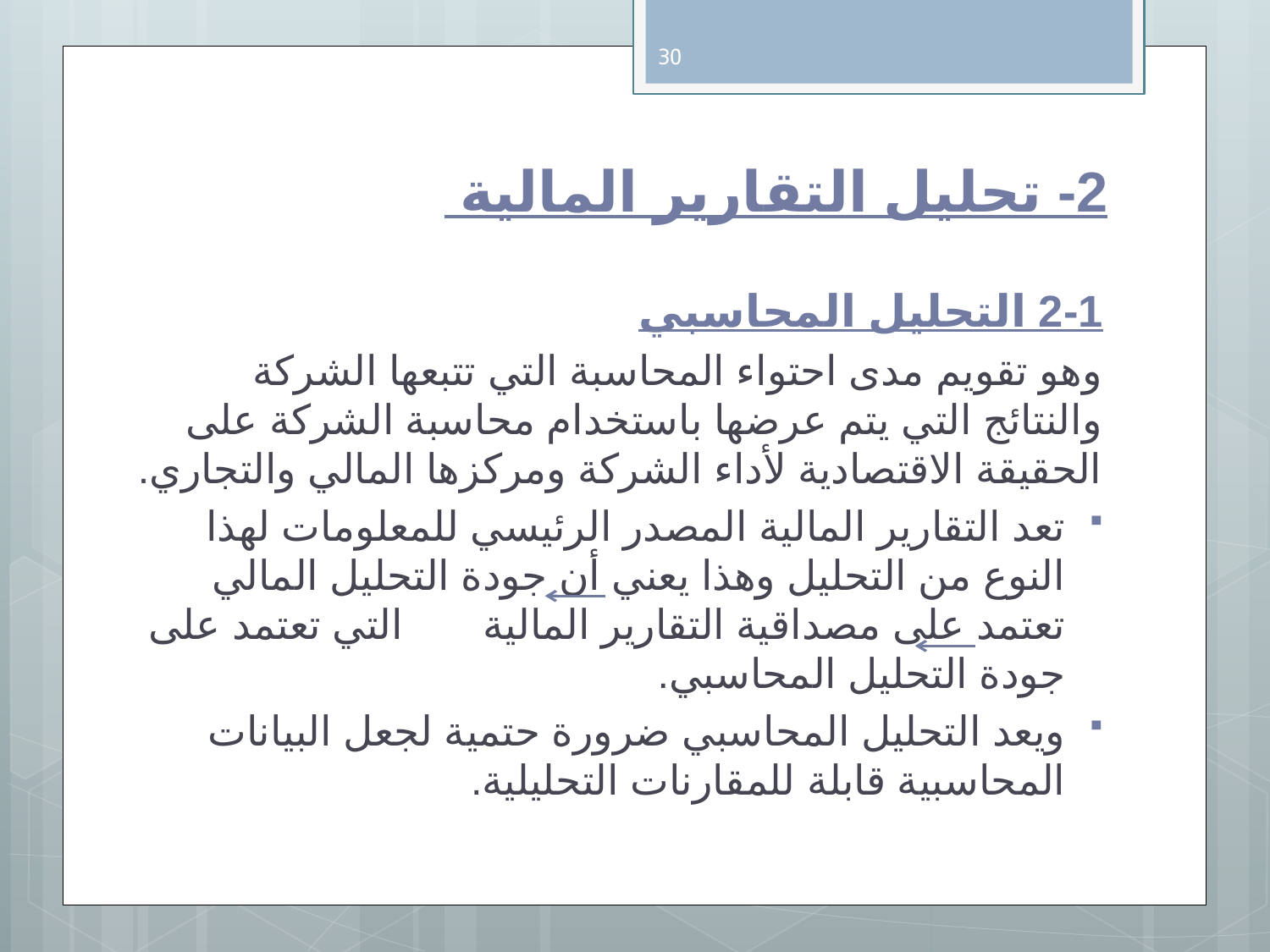

30
# 2- تحليل التقارير المالية
2-1 التحليل المحاسبي
وهو تقويم مدى احتواء المحاسبة التي تتبعها الشركة والنتائج التي يتم عرضها باستخدام محاسبة الشركة على الحقيقة الاقتصادية لأداء الشركة ومركزها المالي والتجاري.
تعد التقارير المالية المصدر الرئيسي للمعلومات لهذا النوع من التحليل وهذا يعني أن جودة التحليل المالي	      تعتمد على مصداقية التقارير المالية       التي تعتمد على جودة التحليل المحاسبي.
ويعد التحليل المحاسبي ضرورة حتمية لجعل البيانات المحاسبية قابلة للمقارنات التحليلية.